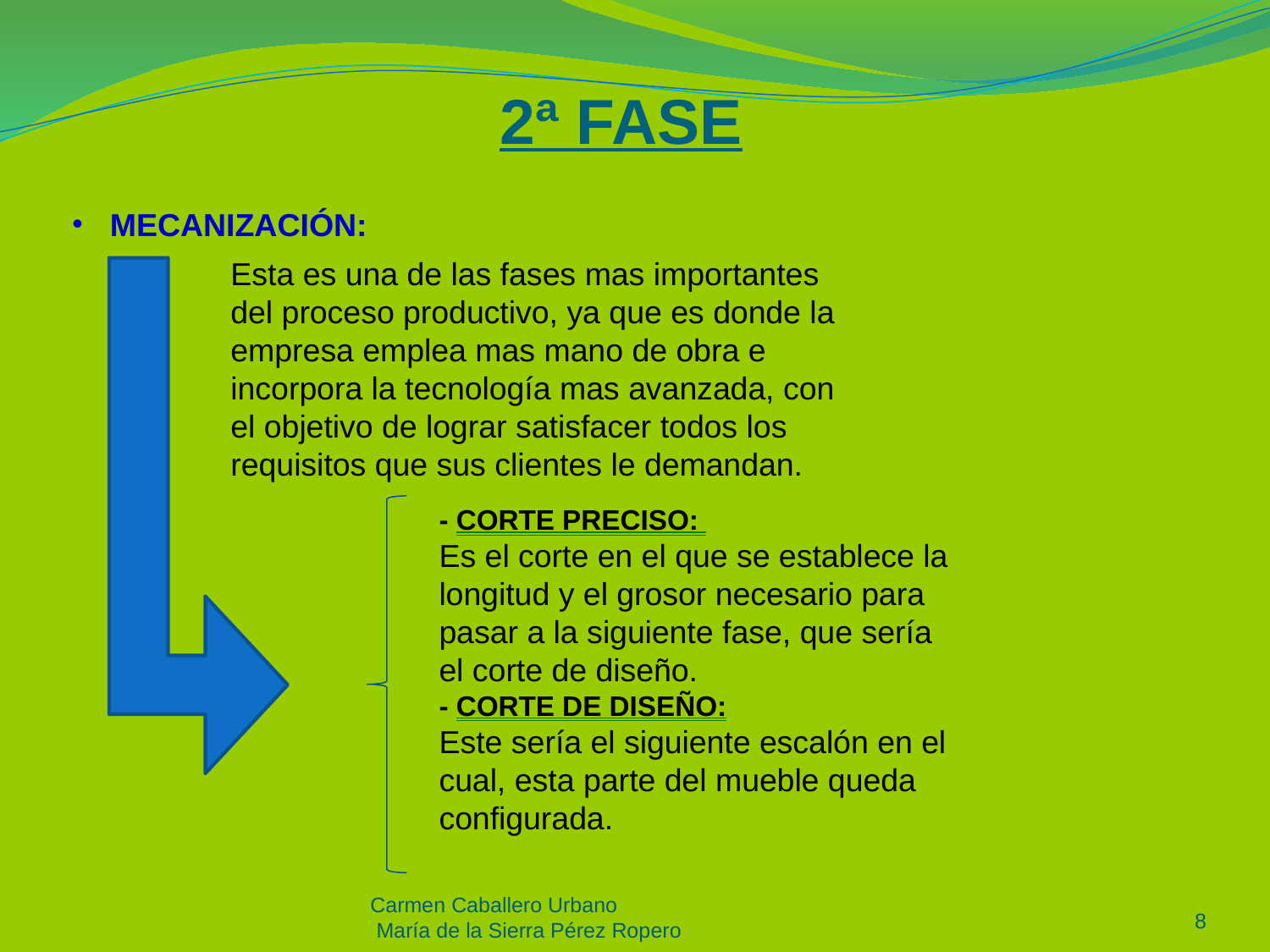

# 2ª FASE
MECANIZACIÓN:

Esta es una de las fases mas importantes del proceso productivo, ya que es donde la empresa emplea mas mano de obra e incorpora la tecnología mas avanzada, con el objetivo de lograr satisfacer todos los requisitos que sus clientes le demandan.

- CORTE PRECISO:
Es el corte en el que se establece la longitud y el grosor necesario para pasar a la siguiente fase, que sería el corte de diseño.
- CORTE DE DISEÑO:
Este sería el siguiente escalón en el cual, esta parte del mueble queda configurada.
8
Carmen Caballero Urbano
 María de la Sierra Pérez Ropero